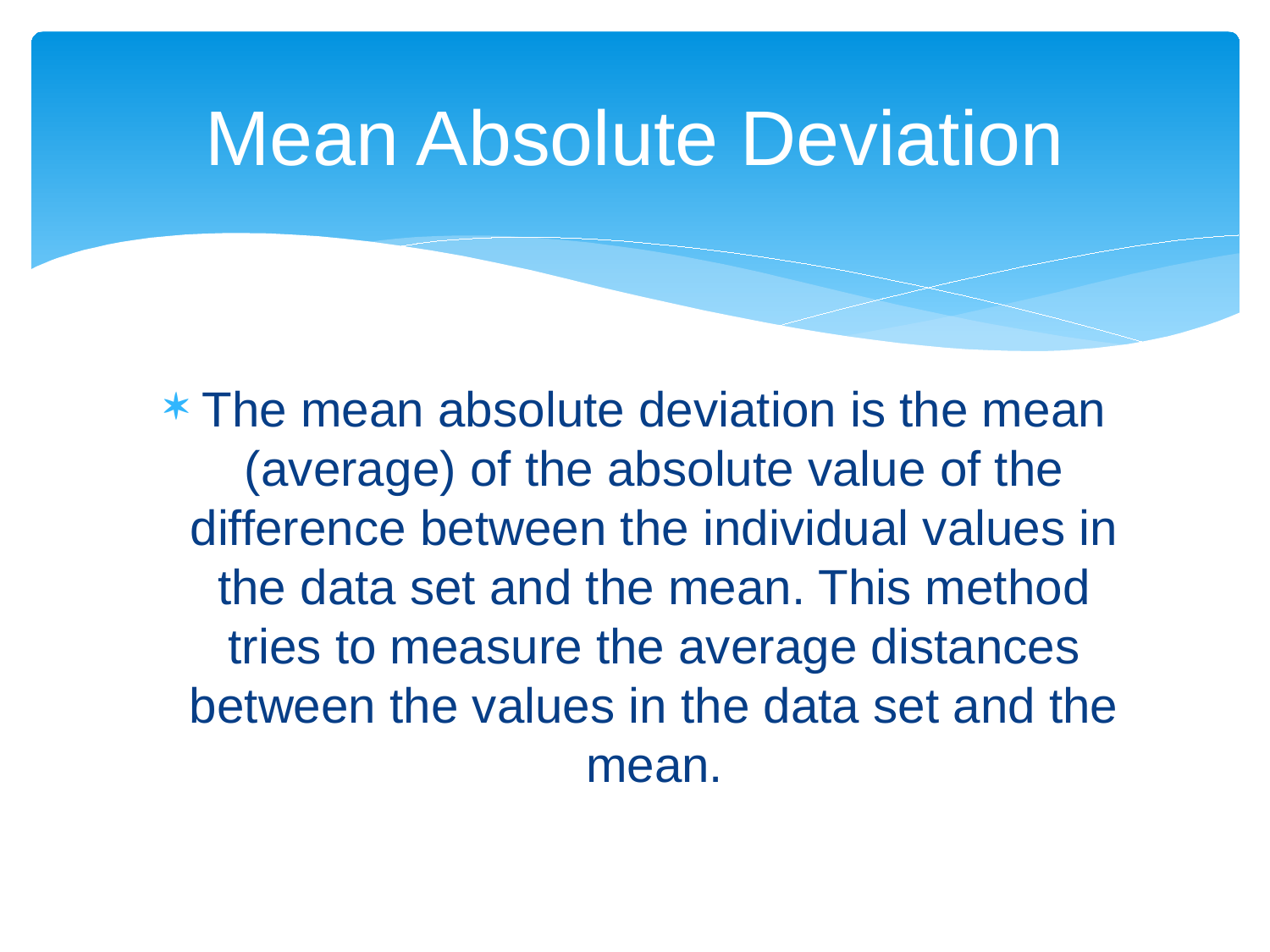

# Mean Absolute Deviation
The mean absolute deviation is the mean (average) of the absolute value of the difference between the individual values in the data set and the mean. This method tries to measure the average distances between the values in the data set and the mean.